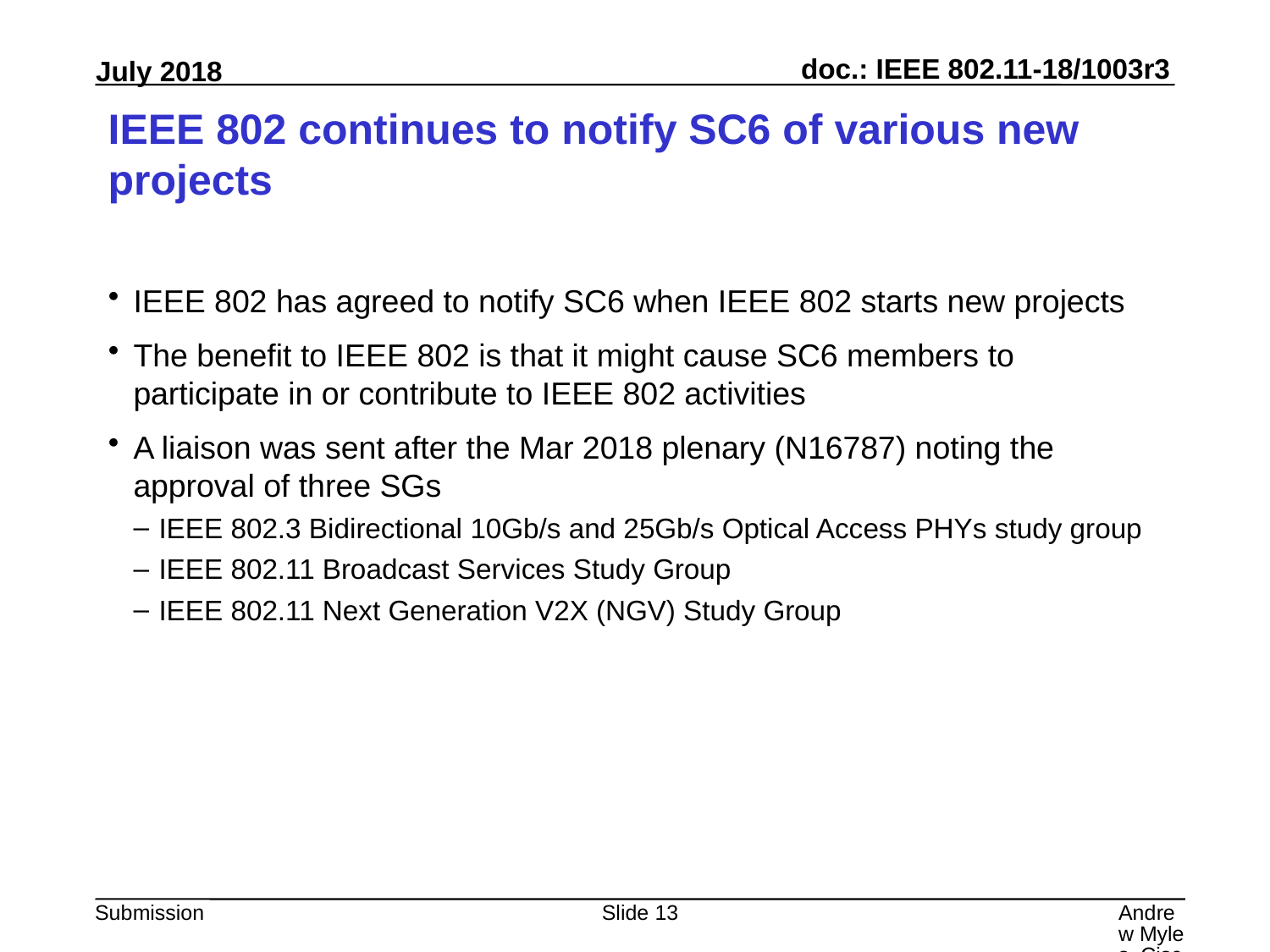

# IEEE 802 continues to notify SC6 of various new projects
IEEE 802 has agreed to notify SC6 when IEEE 802 starts new projects
The benefit to IEEE 802 is that it might cause SC6 members to participate in or contribute to IEEE 802 activities
A liaison was sent after the Mar 2018 plenary (N16787) noting the approval of three SGs
IEEE 802.3 Bidirectional 10Gb/s and 25Gb/s Optical Access PHYs study group
IEEE 802.11 Broadcast Services Study Group
IEEE 802.11 Next Generation V2X (NGV) Study Group

Slide 13
Andrew Myles, Cisco